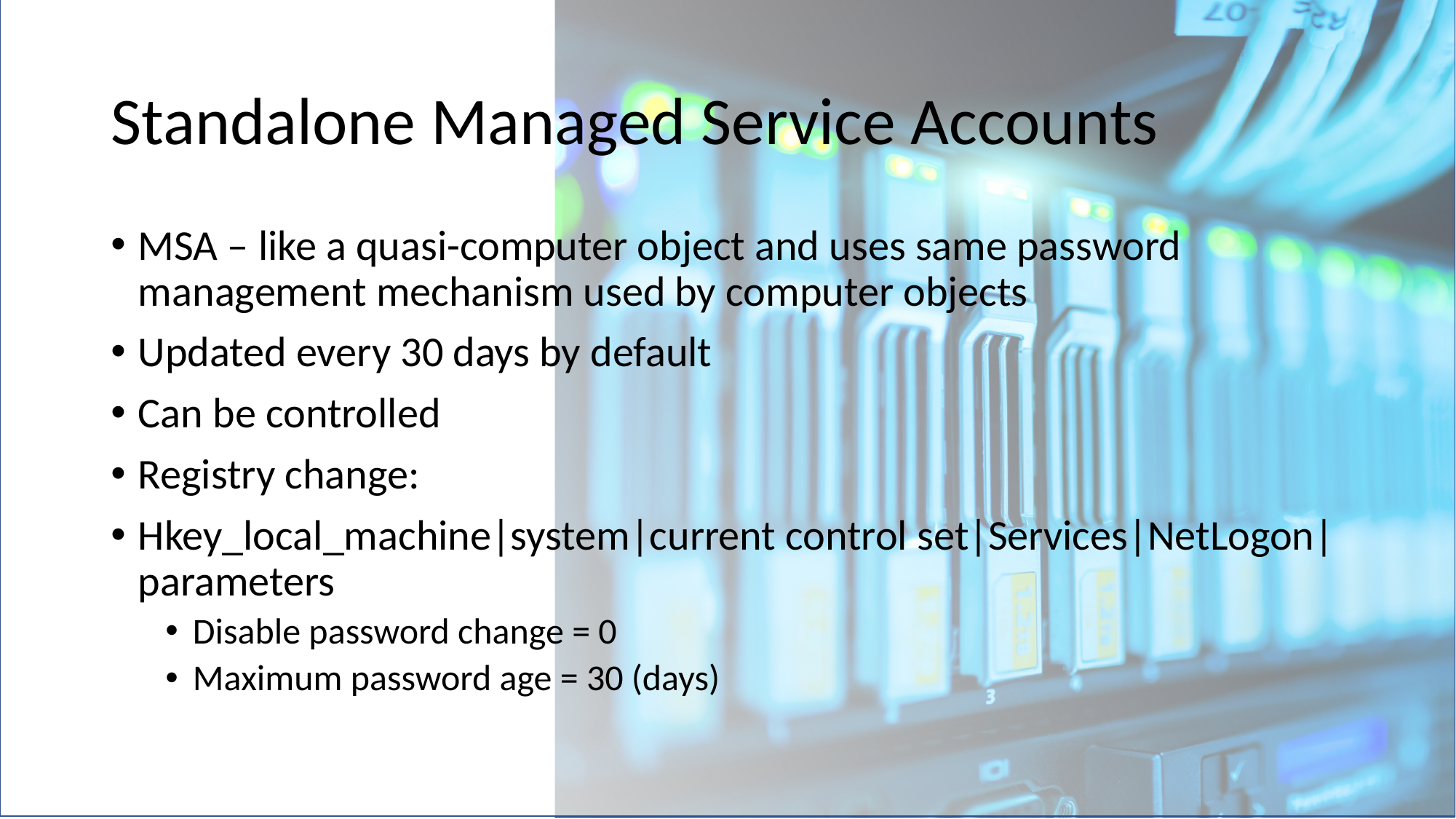

# Standalone Managed Service Accounts
MSA – like a quasi-computer object and uses same password management mechanism used by computer objects
Updated every 30 days by default
Can be controlled
Registry change:
Hkey_local_machine|system|current control set|Services|NetLogon|parameters
Disable password change = 0
Maximum password age = 30 (days)